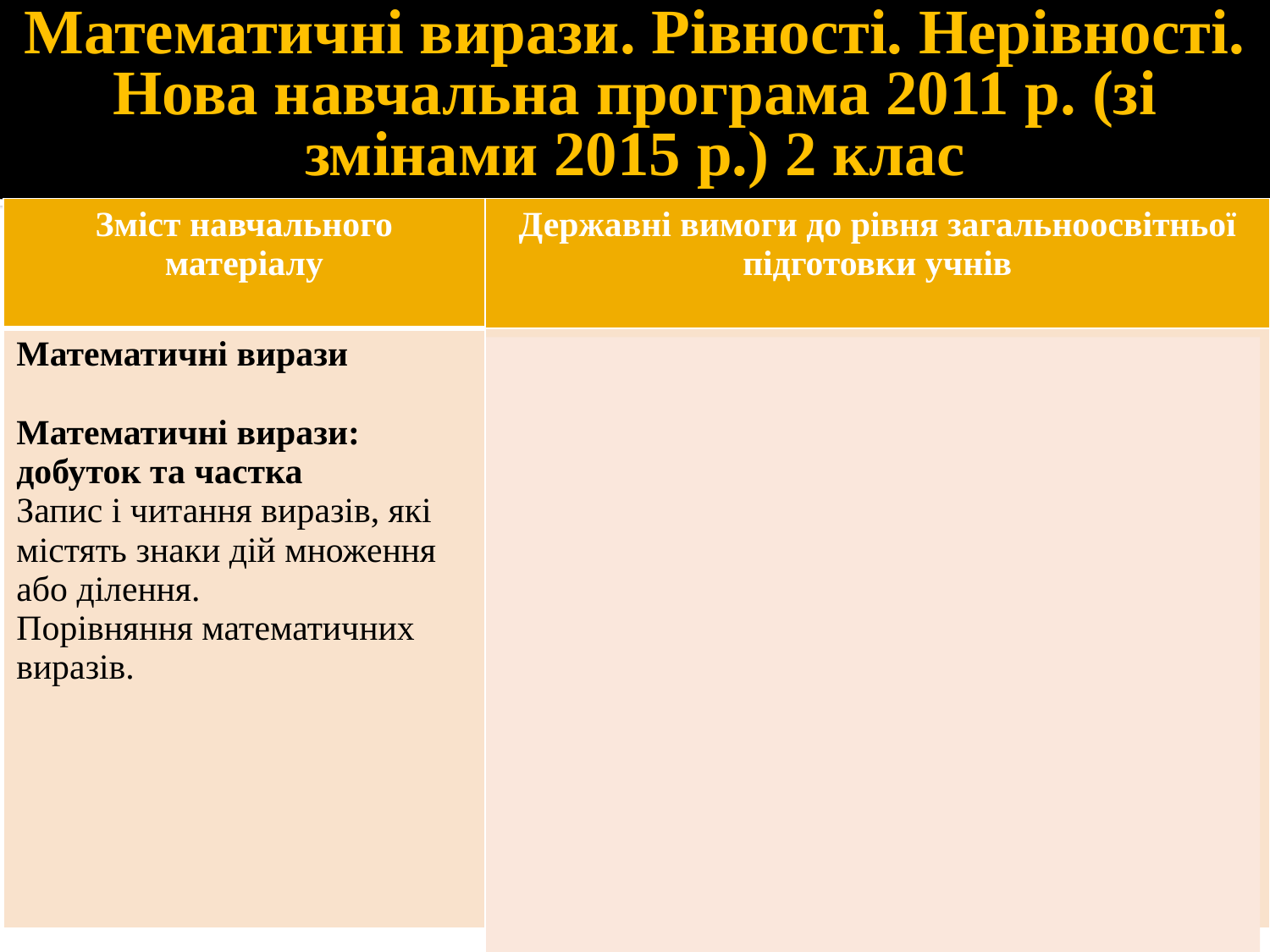

Математичні вирази. Рівності. Нерівності. Нова навчальна програма 2011 р. (зі змінами 2015 р.) 2 клас
| Зміст навчального матеріалу | Державні вимоги до рівня загальноосвітньої підготовки учнів |
| --- | --- |
| Математичні вирази   Математичні вирази: добуток та частка Запис і читання виразів, які містять знаки дій множення або ділення. Порівняння математичних виразів. | читає і записує числові вирази, які містять знак дії множення, ділення; розуміє, що знак арифметичної дії вказує на операцію, яку потрібно виконати з числами; порівнює математичні вирази різними способами, в тому числі на основі перетворення суми однакових доданків у добуток, переставного закону множення складає рівності і нерівності за результатами порівняння. |